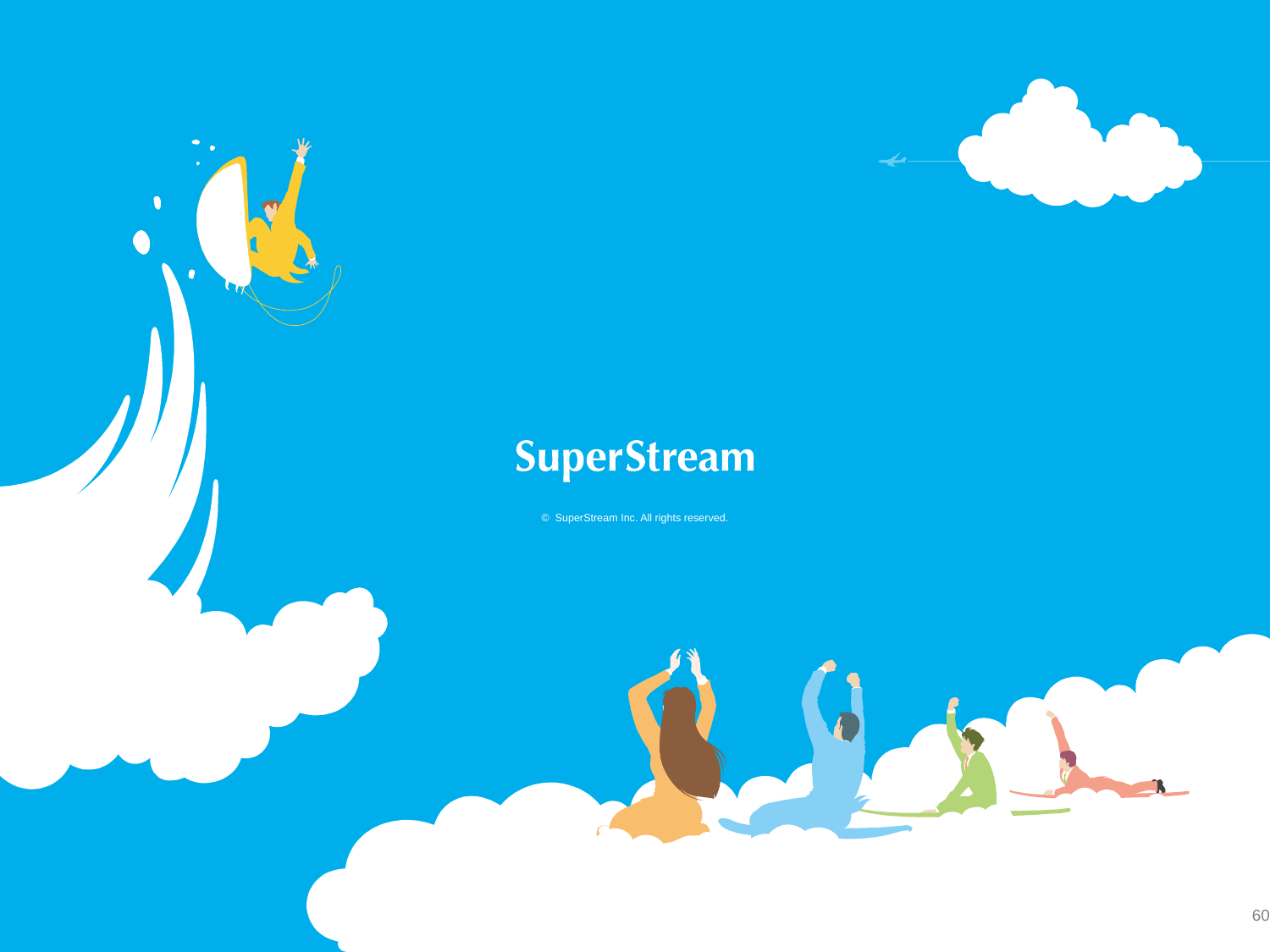

©  SuperStream Inc. All rights reserved.
60